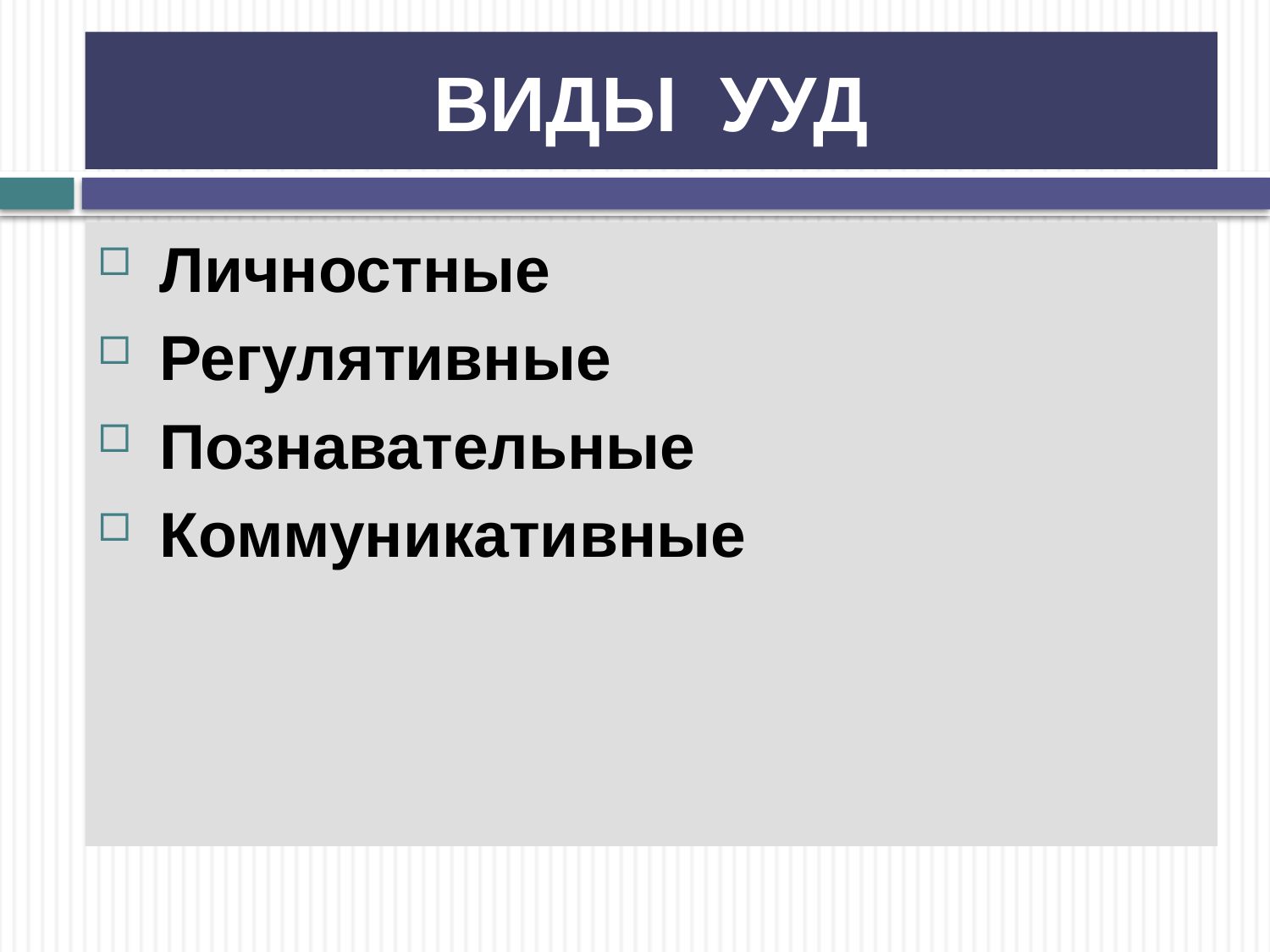

# ВИДЫ  УУД
 Личностные
 Регулятивные
 Познавательные
 Коммуникативные